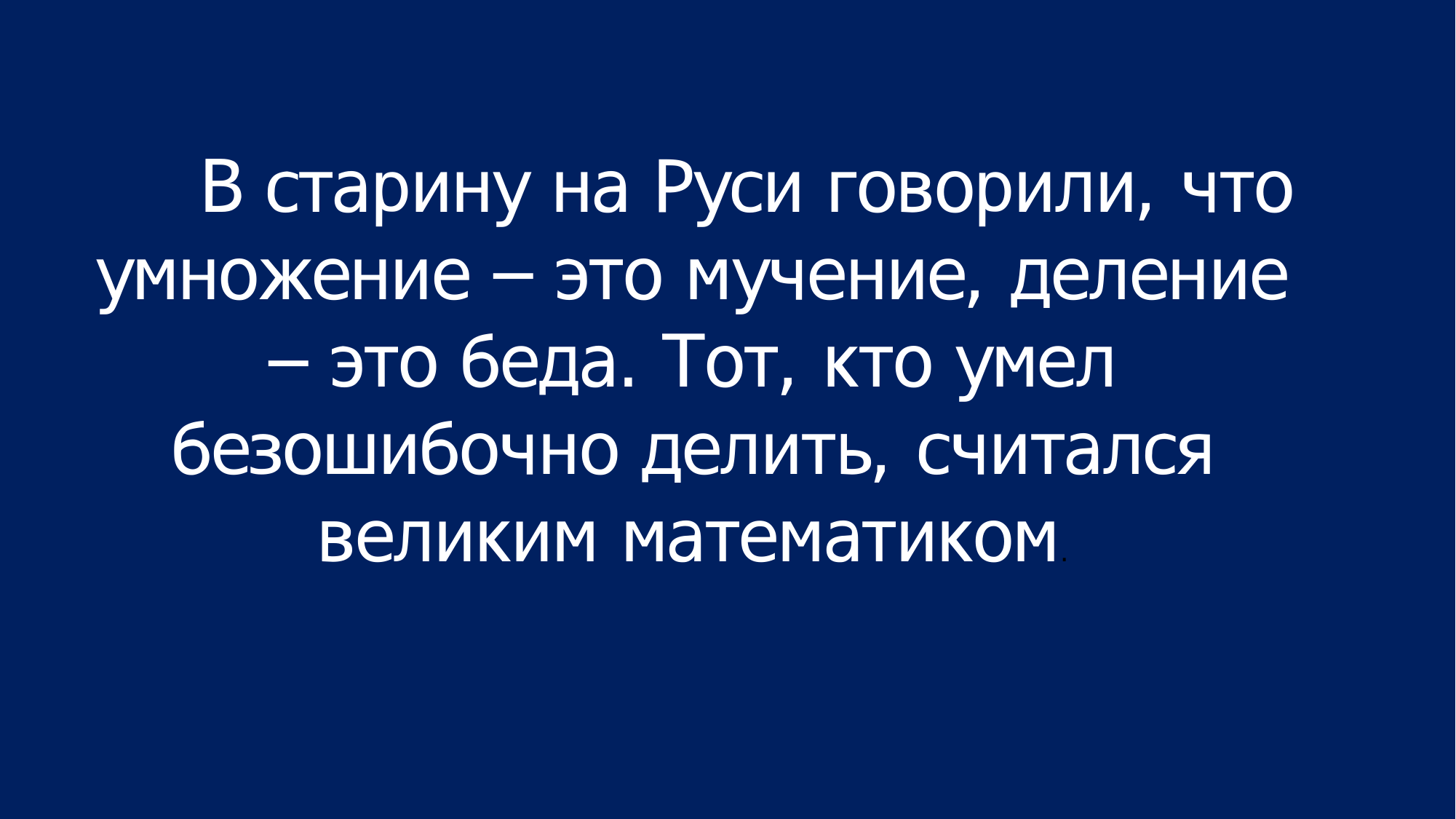

В старину на Руси говорили, что умножение – это мучение, деление – это беда. Тот, кто умел безошибочно делить, считался великим математиком.